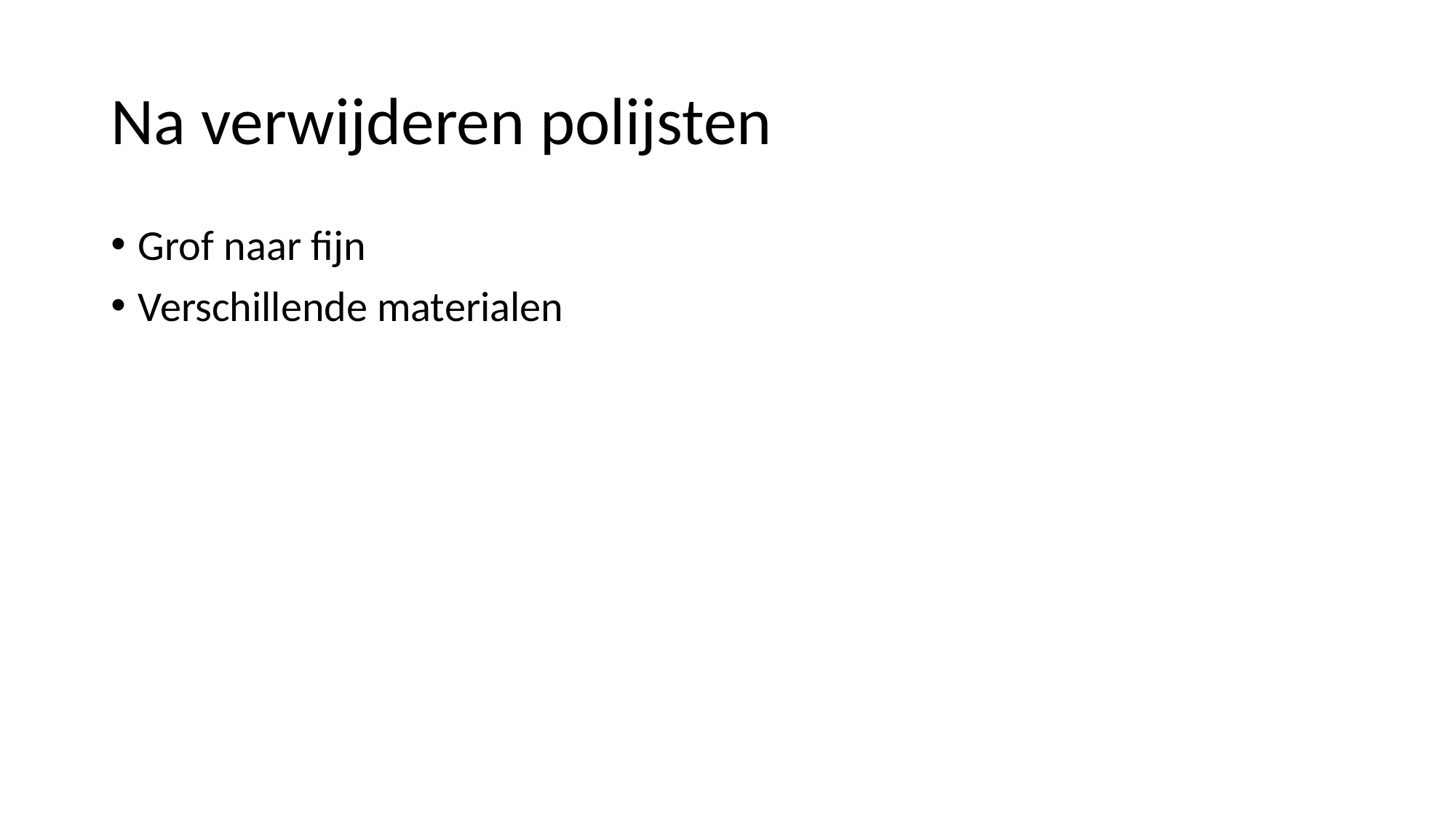

# Na verwijderen polijsten
Grof naar fijn
Verschillende materialen